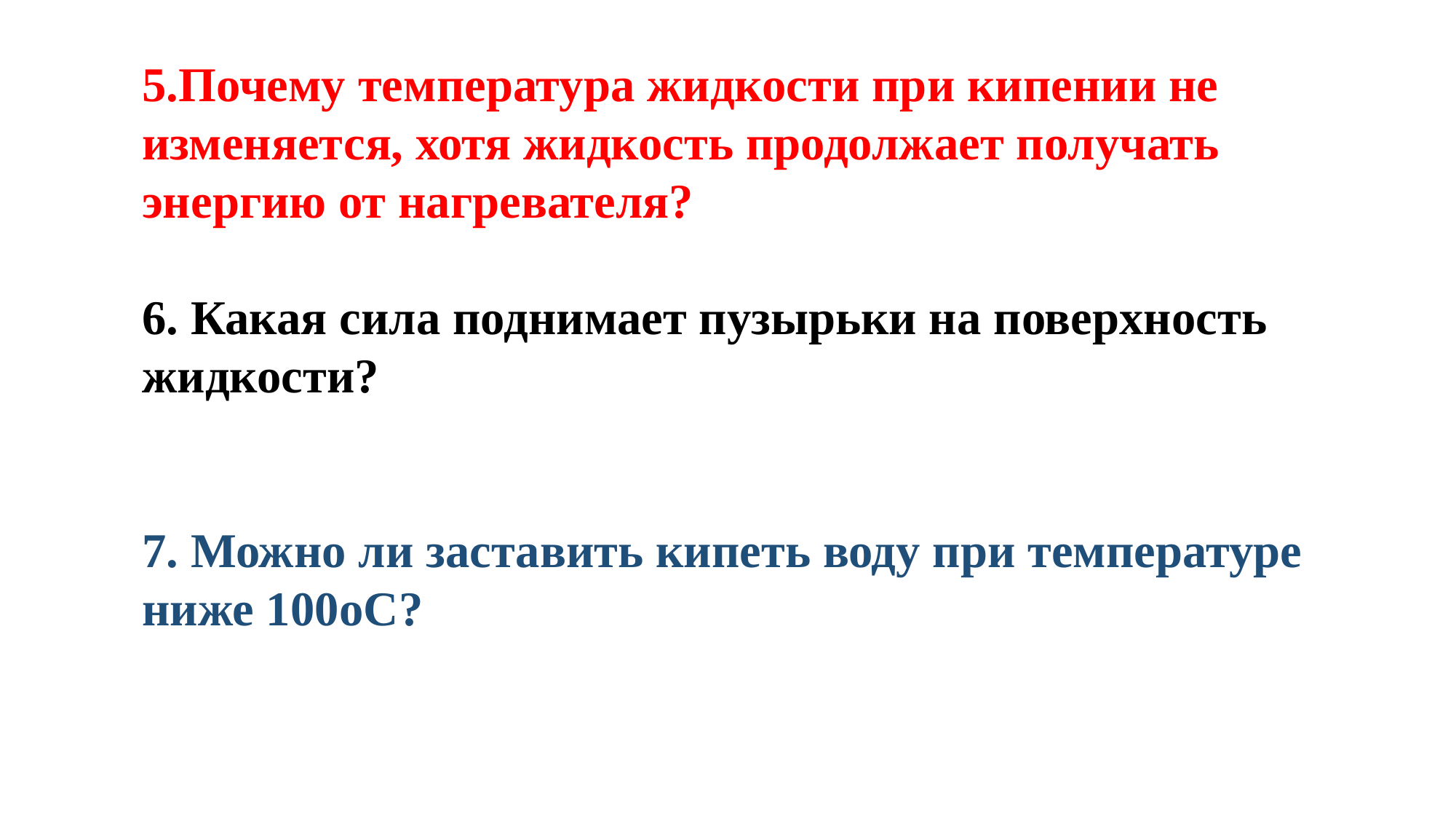

5.Почему температура жидкости при кипении не изменяется, хотя жидкость продолжает получать энергию от нагревателя?

6. Какая сила поднимает пузырьки на поверхность жидкости?

7. Можно ли заставить кипеть воду при температуре ниже 100оС?